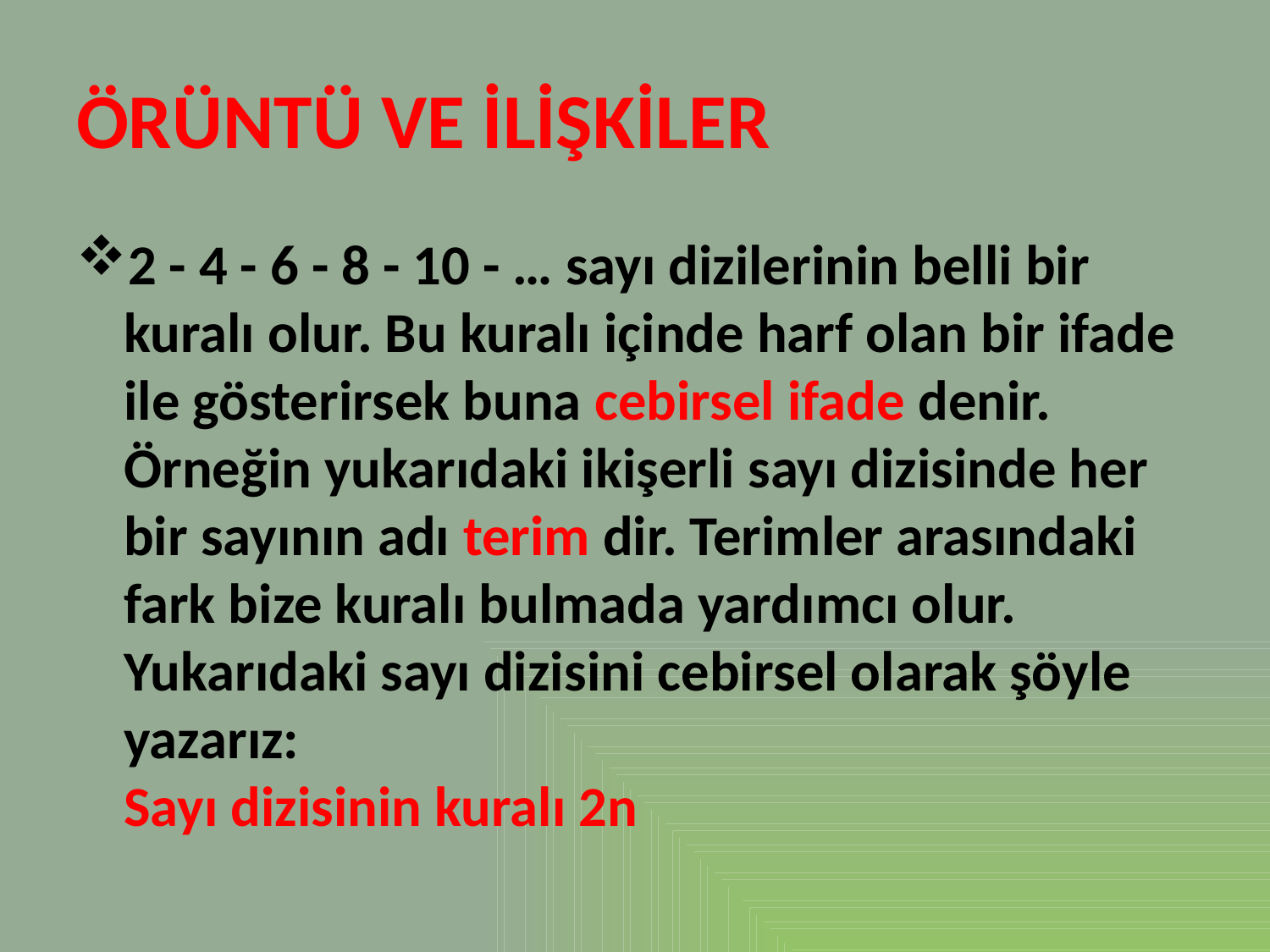

# ÖRÜNTÜ VE İLİŞKİLER
2 - 4 - 6 - 8 - 10 - … sayı dizilerinin belli bir kuralı olur. Bu kuralı içinde harf olan bir ifade ile gösterirsek buna cebirsel ifade denir. Örneğin yukarıdaki ikişerli sayı dizisinde her bir sayının adı terim dir. Terimler arasındaki fark bize kuralı bulmada yardımcı olur. 
Yukarıdaki sayı dizisini cebirsel olarak şöyle yazarız: 
Sayı dizisinin kuralı 2n